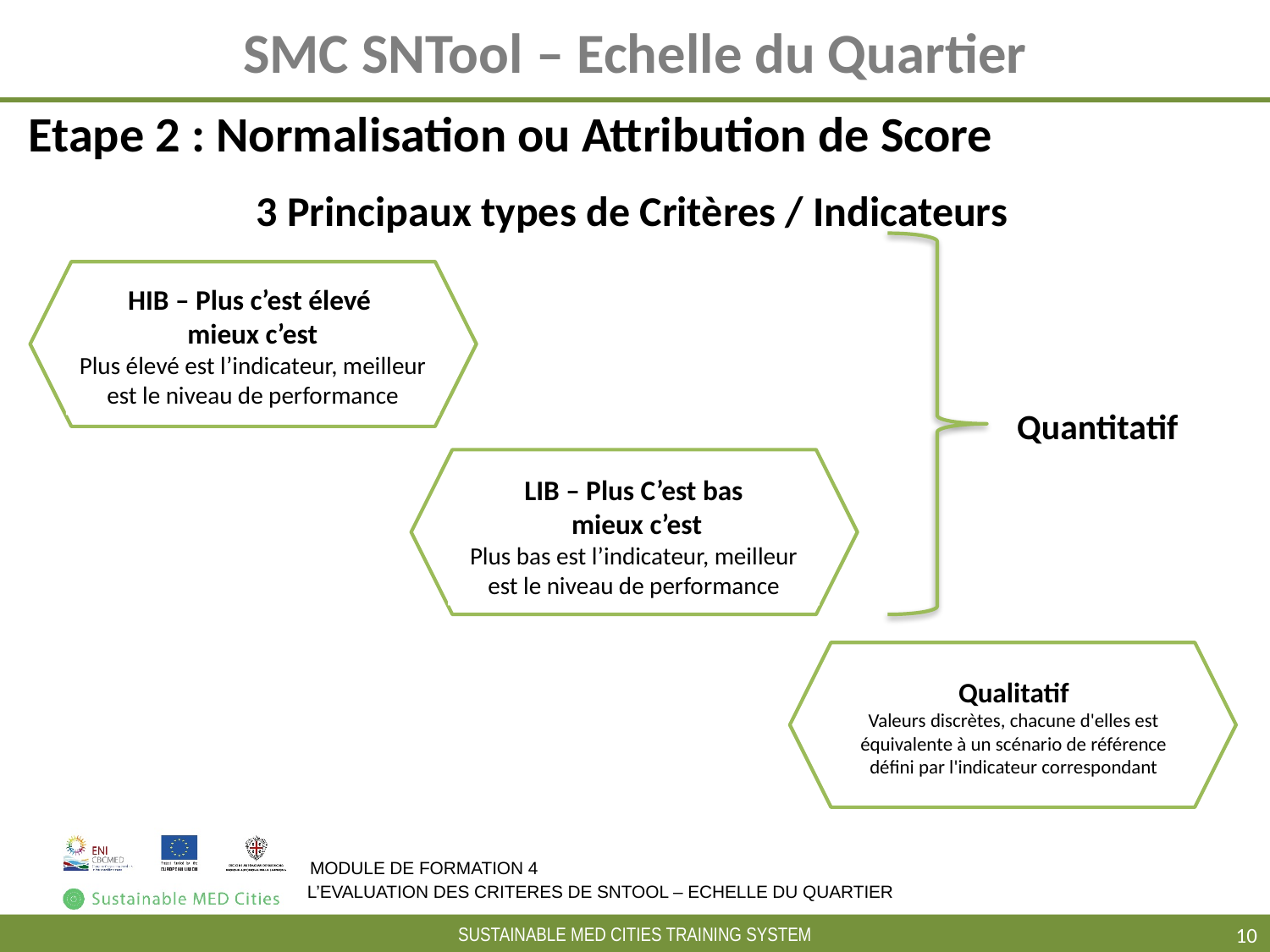

# SMC SNTool – Echelle du Quartier
Etape 2 : Normalisation ou Attribution de Score

3 Principaux types de Critères / Indicateurs

HIB – Plus c’est élevé
mieux c’est
Plus élevé est l’indicateur, meilleur est le niveau de performance
Quantitatif

LIB – Plus C’est bas
 mieux c’est
Plus bas est l’indicateur, meilleur est le niveau de performance

Qualitatif
Valeurs discrètes, chacune d'elles est équivalente à un scénario de référence défini par l'indicateur correspondant
MODULE DE FORMATION 4
L’EVALUATION DES CRITERES DE SNTOOL – ECHELLE DU QUARTIER
10